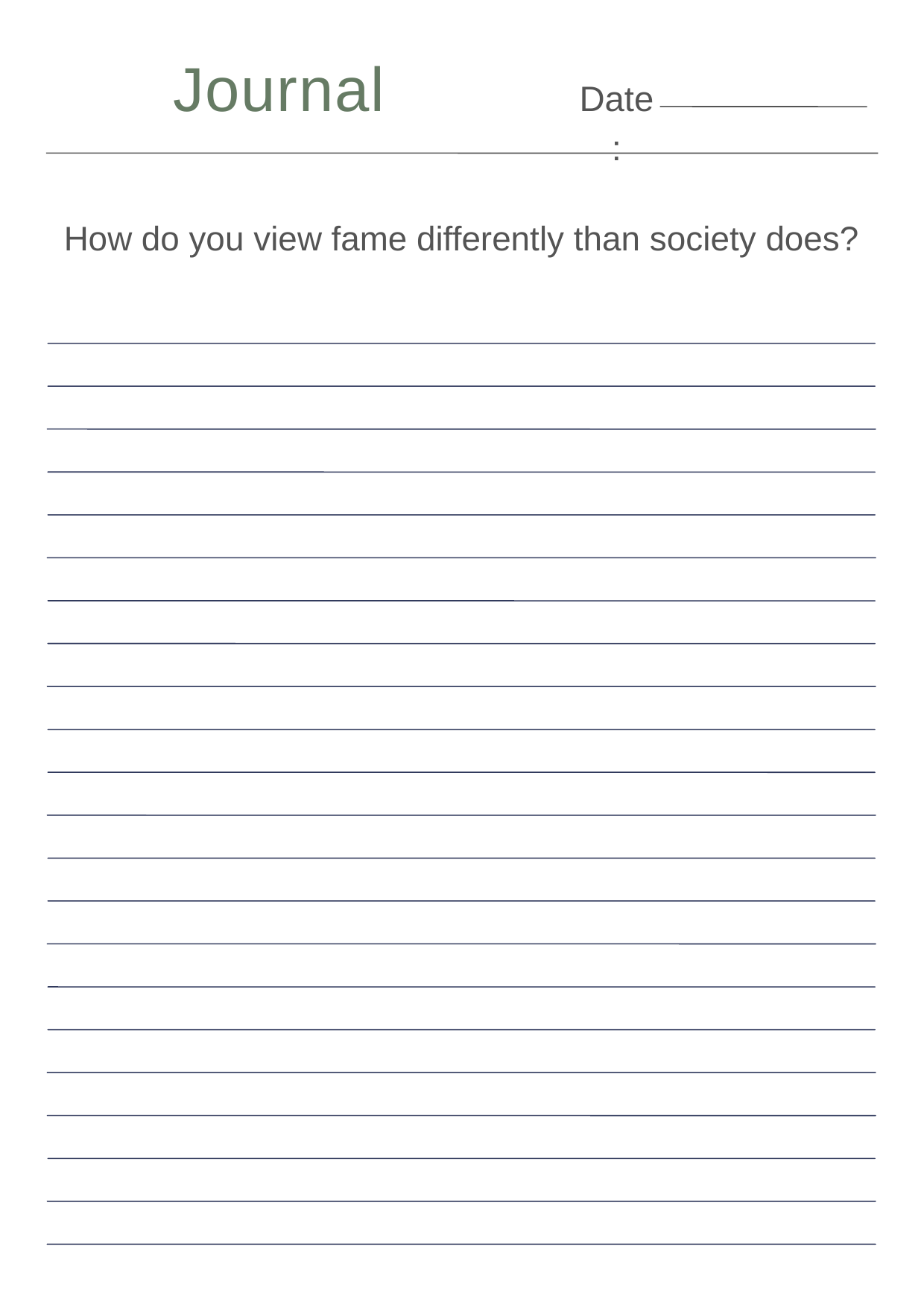

Journal
Date:

How do you view fame differently than society does?